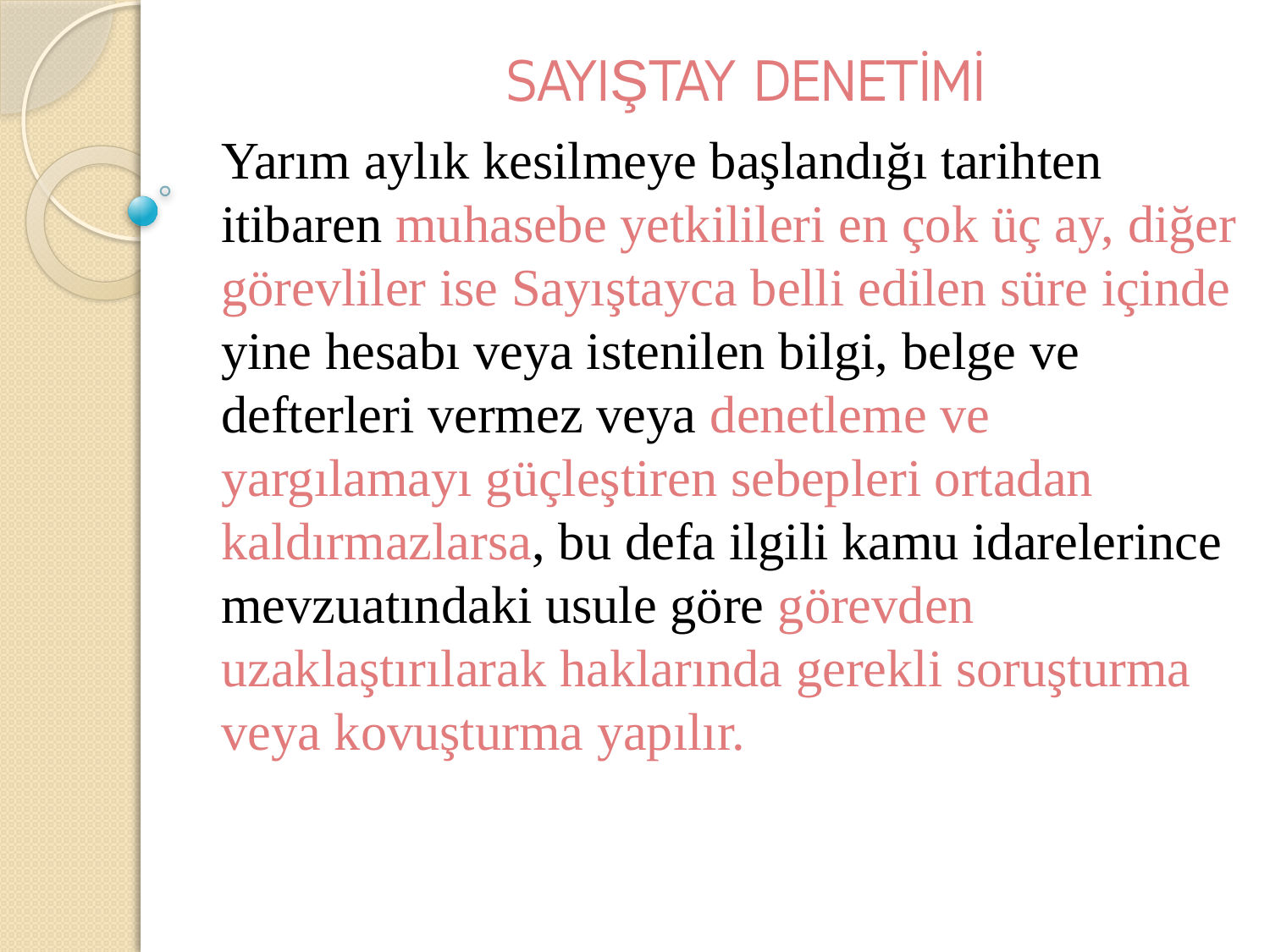

# SAYIŞTAY DENETİMİ
Yarım aylık kesilmeye başlandığı tarihten itibaren muhasebe yetkilileri en çok üç ay, diğer görevliler ise Sayıştayca belli edilen süre içinde yine hesabı veya istenilen bilgi, belge ve defterleri vermez veya denetleme ve yargılamayı güçleştiren sebepleri ortadan kaldırmazlarsa, bu defa ilgili kamu idarelerince mevzuatındaki usule göre görevden uzaklaştırılarak haklarında gerekli soruşturma veya kovuşturma yapılır.